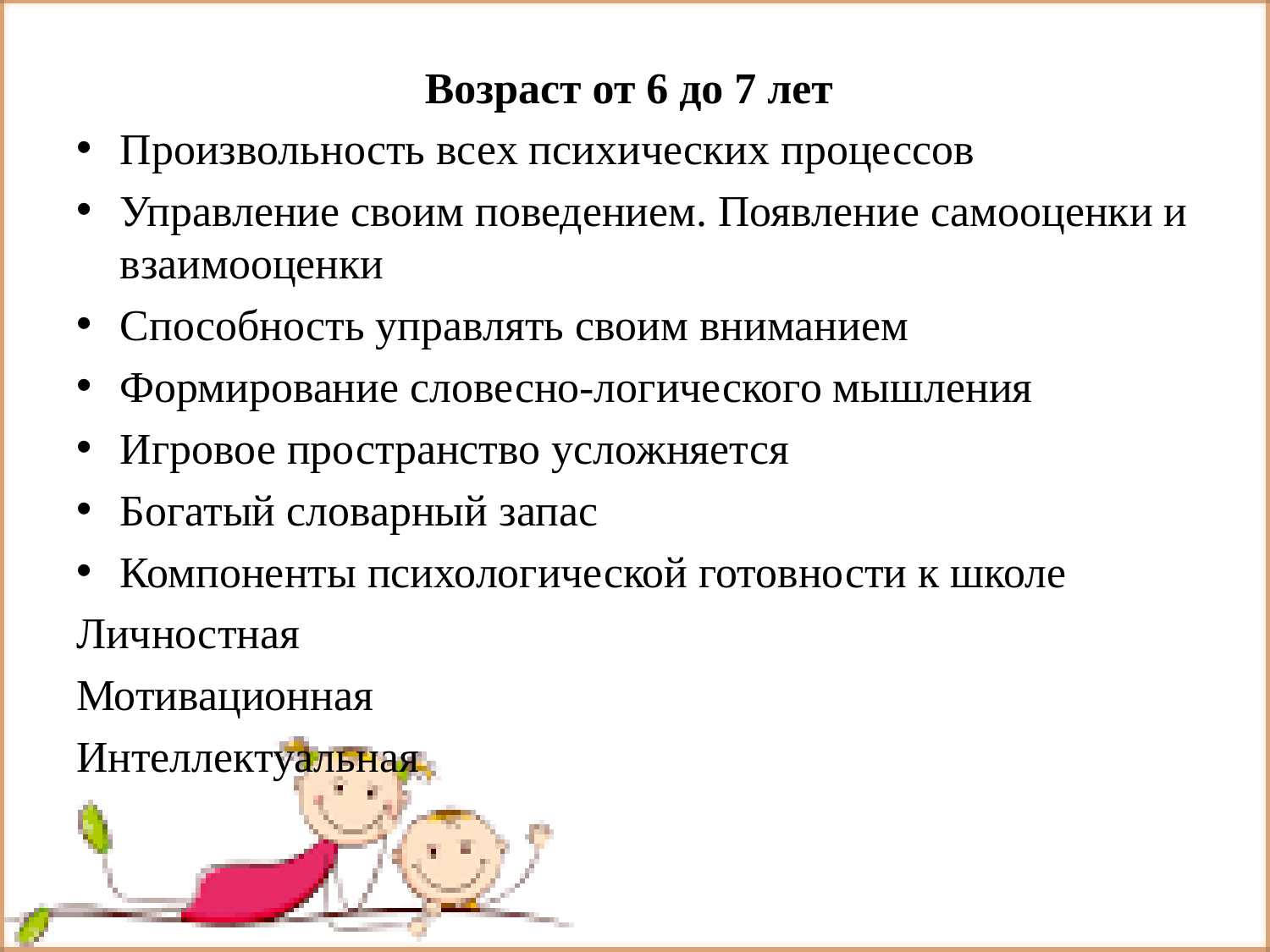

Возраст от 6 до 7 лет
Произвольность всех психических процессов
Управление своим поведением. Появление самооценки и взаимооценки
Способность управлять своим вниманием
Формирование словесно-логического мышления
Игровое пространство усложняется
Богатый словарный запас
Компоненты психологической готовности к школе
Личностная
Мотивационная
Интеллектуальная